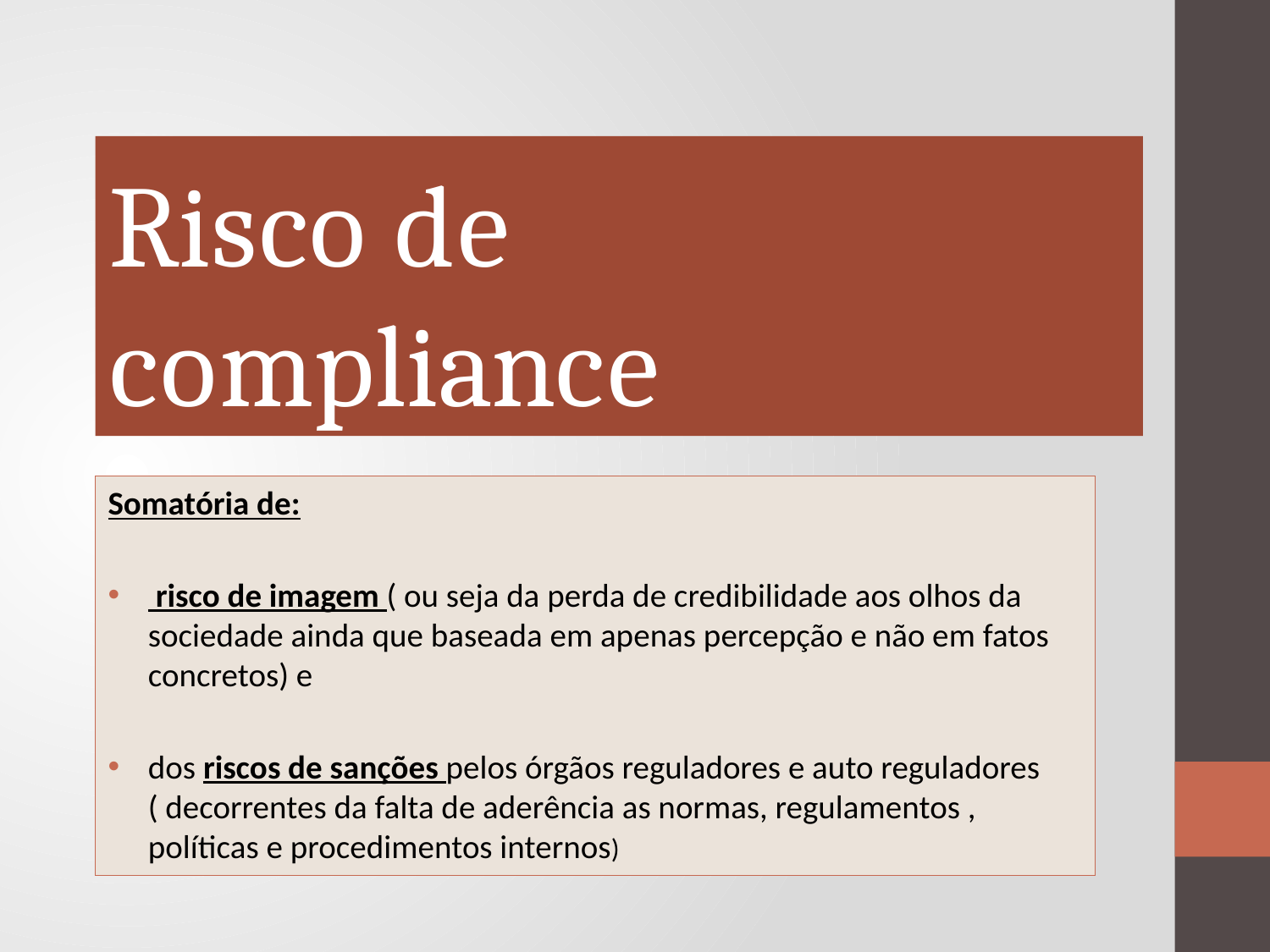

# Risco de compliance
Somatória de:

 risco de imagem ( ou seja da perda de credibilidade aos olhos da sociedade ainda que baseada em apenas percepção e não em fatos concretos) e

dos riscos de sanções pelos órgãos reguladores e auto reguladores ( decorrentes da falta de aderência as normas, regulamentos , políticas e procedimentos internos)